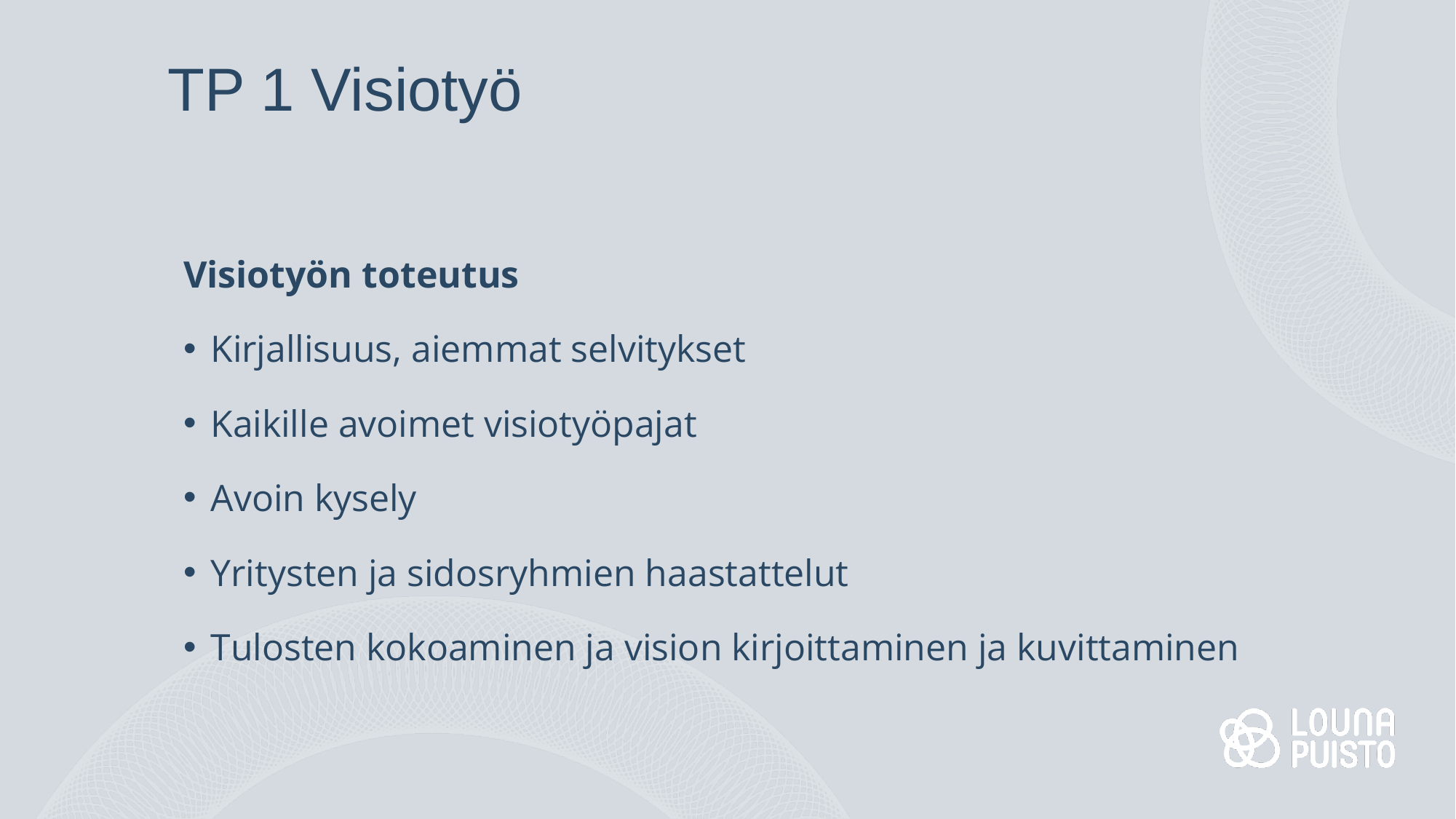

# TP 1 Visiotyö
Visiotyön toteutus
Kirjallisuus, aiemmat selvitykset
Kaikille avoimet visiotyöpajat
Avoin kysely
Yritysten ja sidosryhmien haastattelut
Tulosten kokoaminen ja vision kirjoittaminen ja kuvittaminen